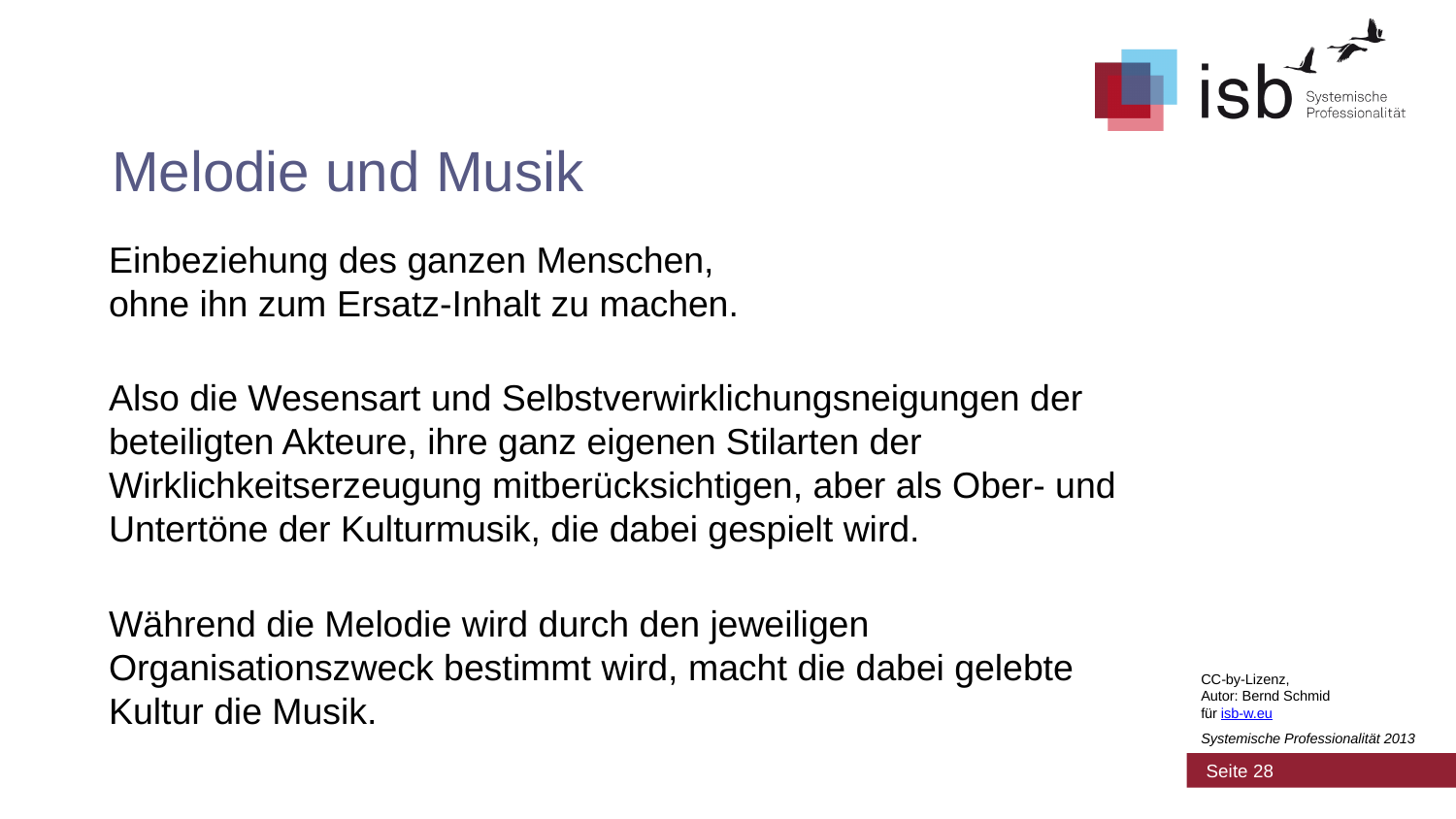

# Melodie und Musik
Einbeziehung des ganzen Menschen,
ohne ihn zum Ersatz-Inhalt zu machen.
Also die Wesensart und Selbstverwirklichungsneigungen der beteiligten Akteure, ihre ganz eigenen Stilarten der Wirklichkeitserzeugung mitberücksichtigen, aber als Ober- und Untertöne der Kulturmusik, die dabei gespielt wird.
Während die Melodie wird durch den jeweiligen Organisationszweck bestimmt wird, macht die dabei gelebte Kultur die Musik.

CC-by-Lizenz,
Autor: Bernd Schmid
für isb-w.eu
Systemische Professionalität 2013
 Seite 28